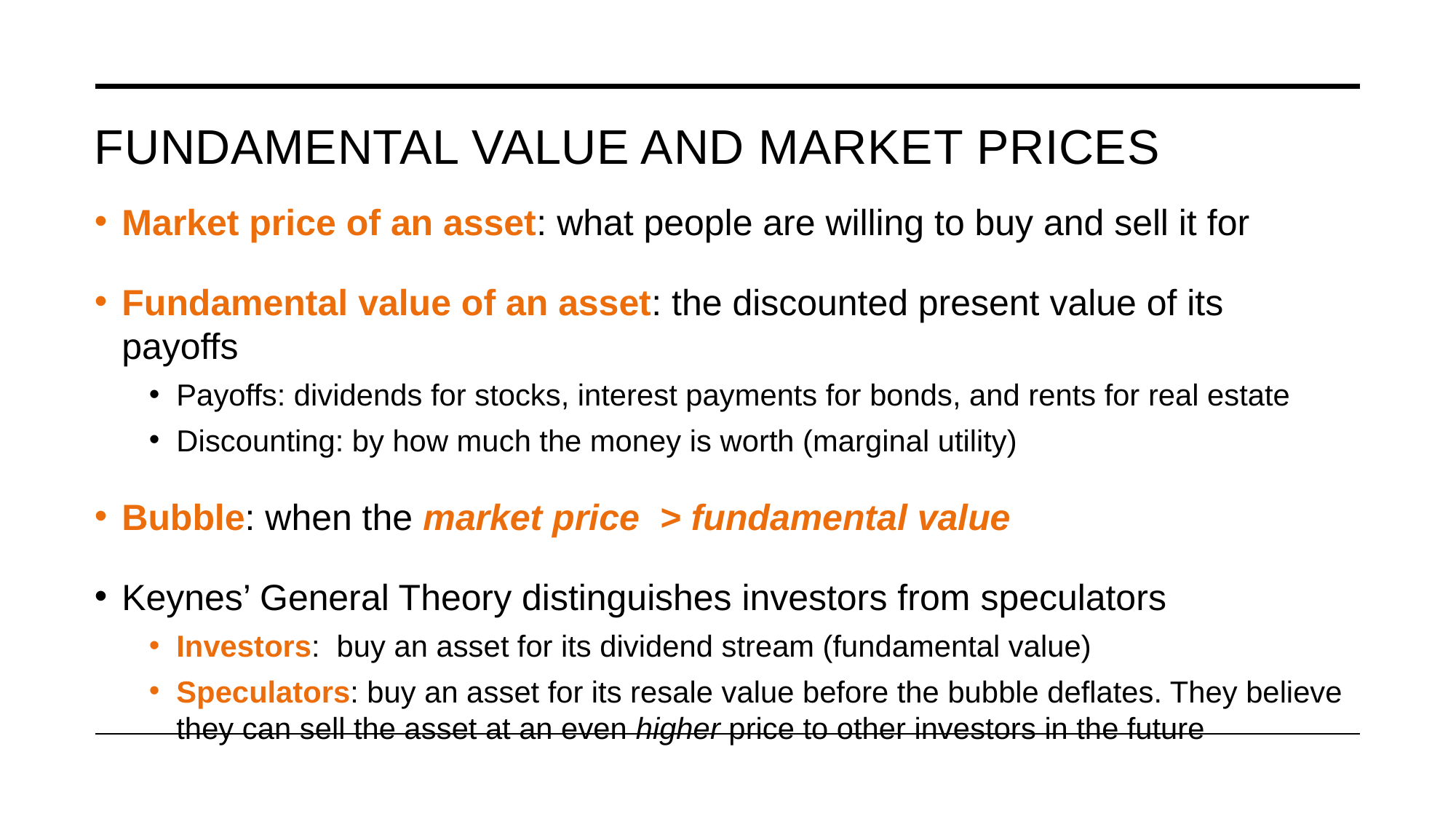

# Fundamental value and market prices
Market price of an asset: what people are willing to buy and sell it for
Fundamental value of an asset: the discounted present value of its payoffs
Payoffs: dividends for stocks, interest payments for bonds, and rents for real estate
Discounting: by how much the money is worth (marginal utility)
Bubble: when the market price  > fundamental value
Keynes’ General Theory distinguishes investors from speculators
Investors:  buy an asset for its dividend stream (fundamental value)
Speculators: buy an asset for its resale value before the bubble deflates. They believe they can sell the asset at an even higher price to other investors in the future